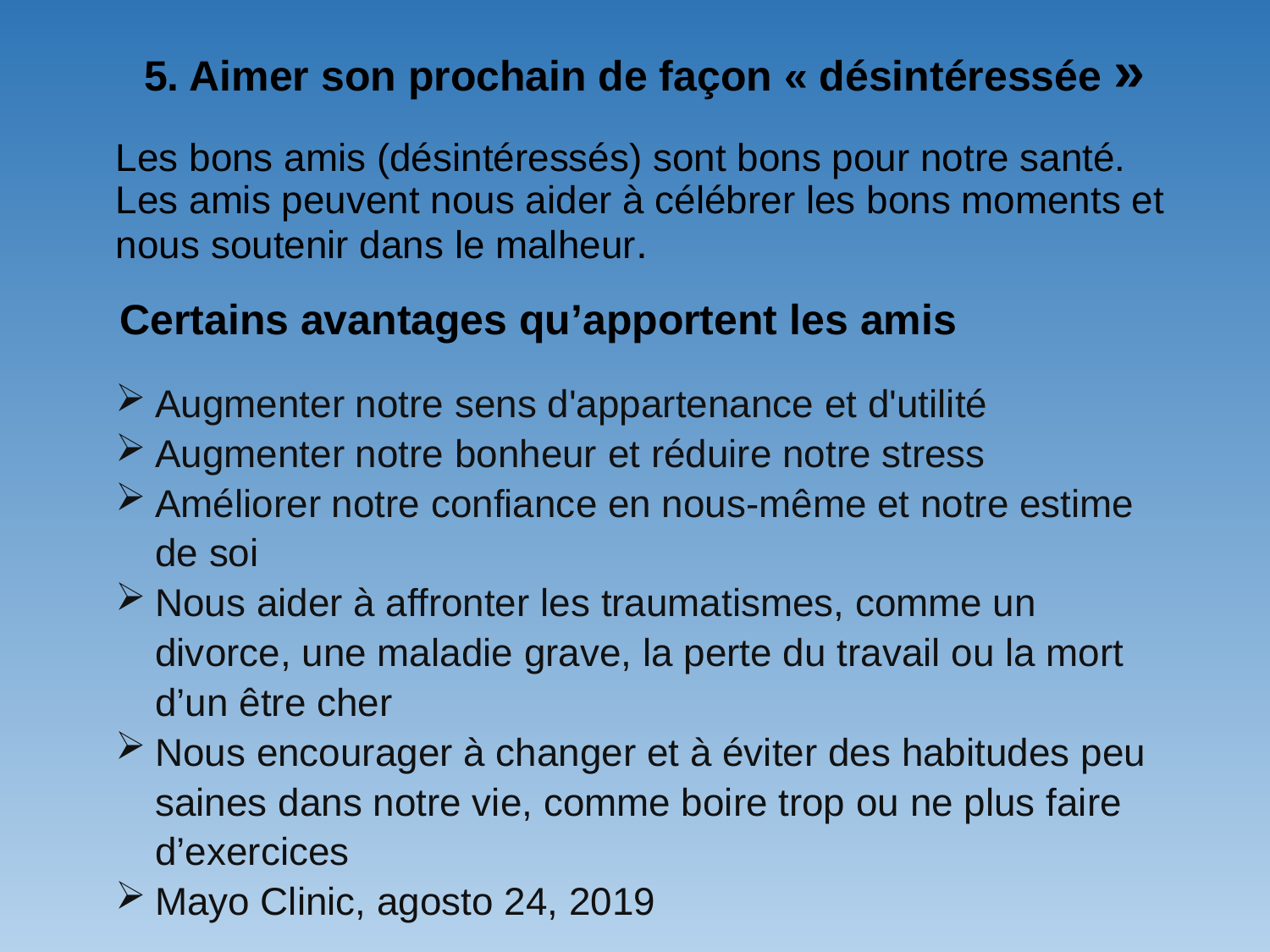

5. Aimer son prochain de façon « désintéressée »

Les bons amis (désintéressés) sont bons pour notre santé. Les amis peuvent nous aider à célébrer les bons moments et nous soutenir dans le malheur.
Certains avantages qu’apportent les amis
Augmenter notre sens d'appartenance et d'utilité
Augmenter notre bonheur et réduire notre stress
Améliorer notre confiance en nous-même et notre estime de soi
Nous aider à affronter les traumatismes, comme un divorce, une maladie grave, la perte du travail ou la mort d’un être cher
Nous encourager à changer et à éviter des habitudes peu saines dans notre vie, comme boire trop ou ne plus faire d’exercices
Mayo Clinic, agosto 24, 2019